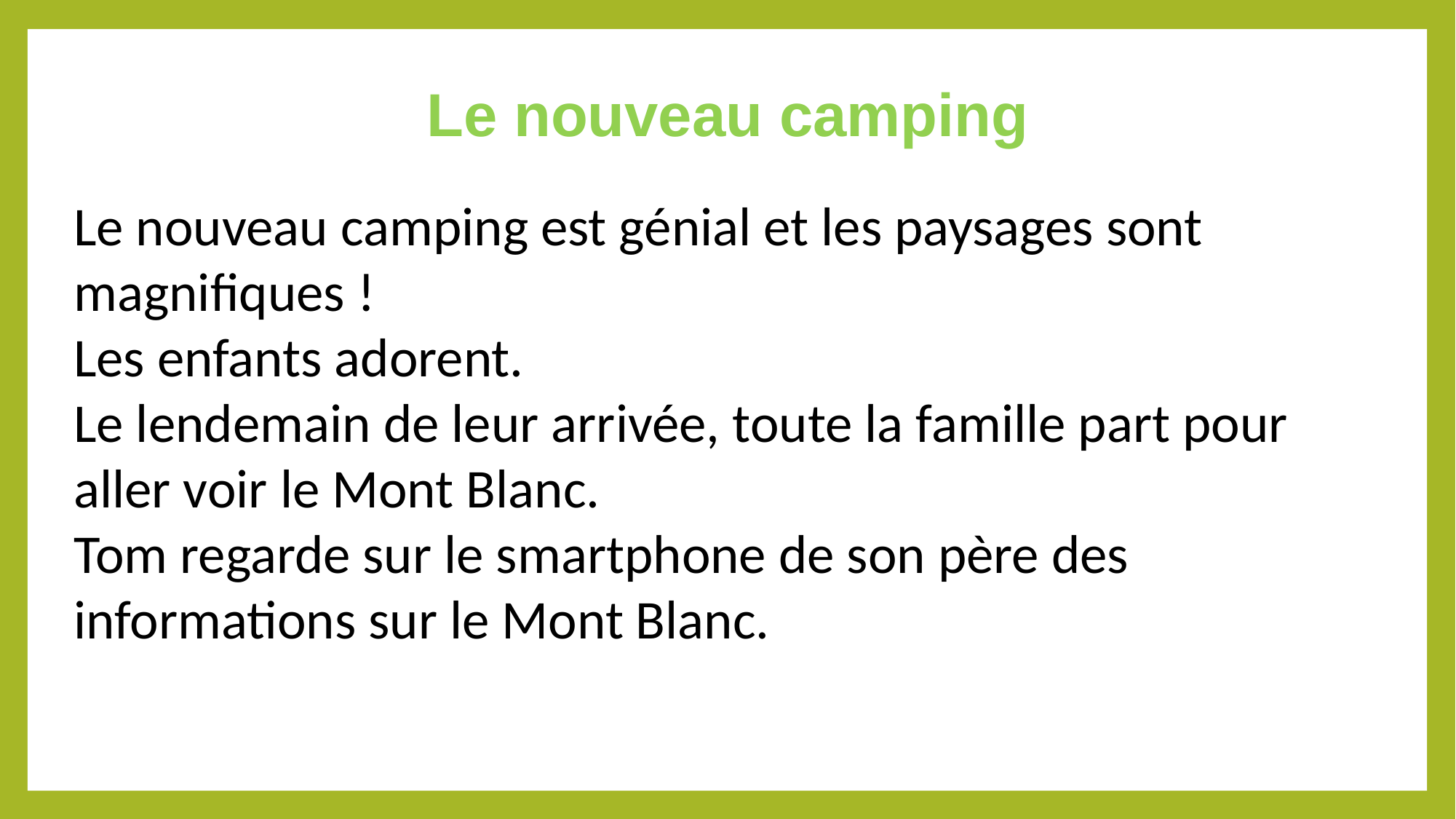

Le nouveau camping
Le nouveau camping est génial et les paysages sont magnifiques !
Les enfants adorent.
Le lendemain de leur arrivée, toute la famille part pour aller voir le Mont Blanc.
Tom regarde sur le smartphone de son père des informations sur le Mont Blanc.